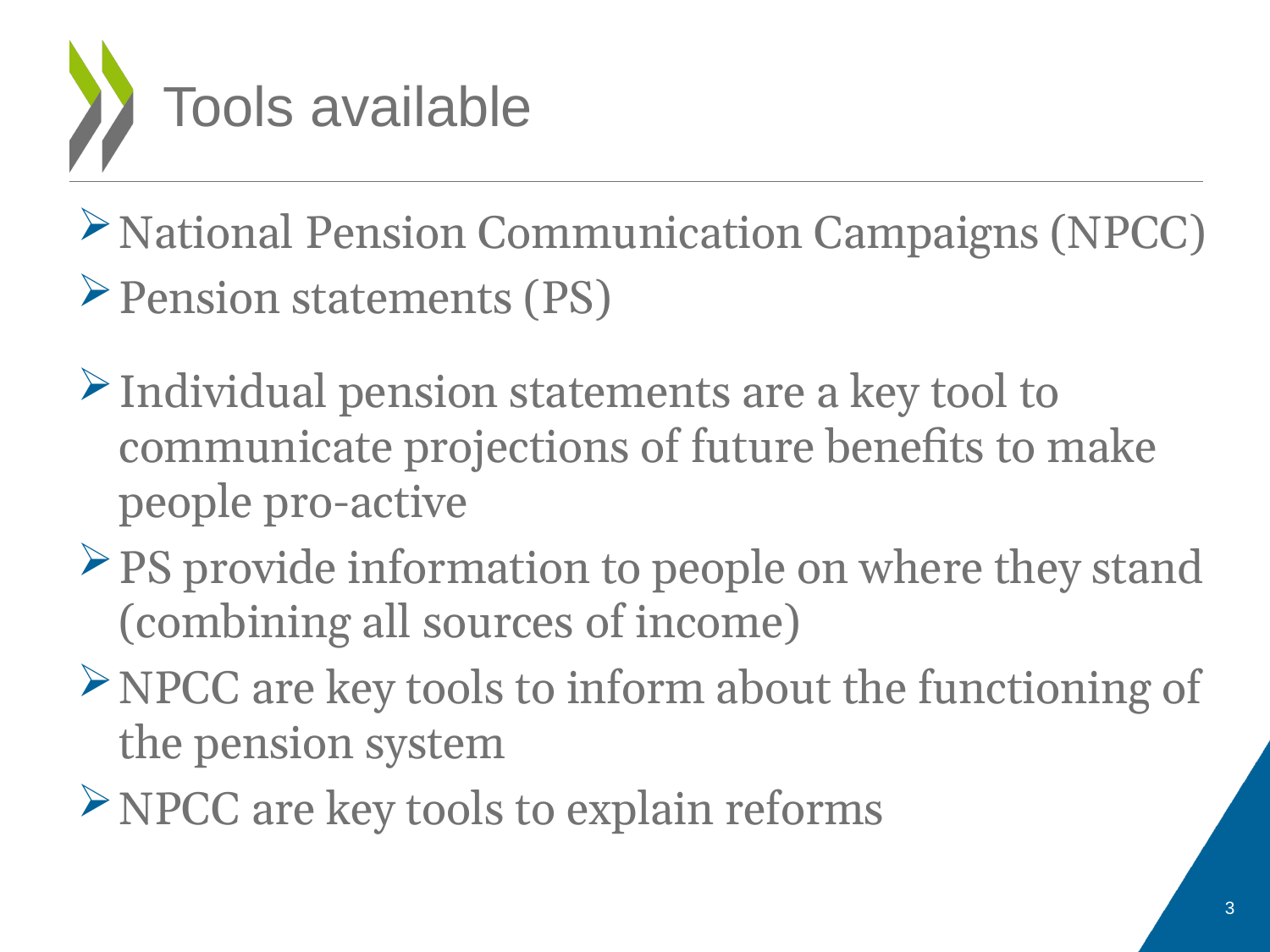

# Tools available
National Pension Communication Campaigns (NPCC)
Pension statements (PS)

Individual pension statements are a key tool to communicate projections of future benefits to make people pro-active
PS provide information to people on where they stand (combining all sources of income)
NPCC are key tools to inform about the functioning of the pension system
NPCC are key tools to explain reforms
3